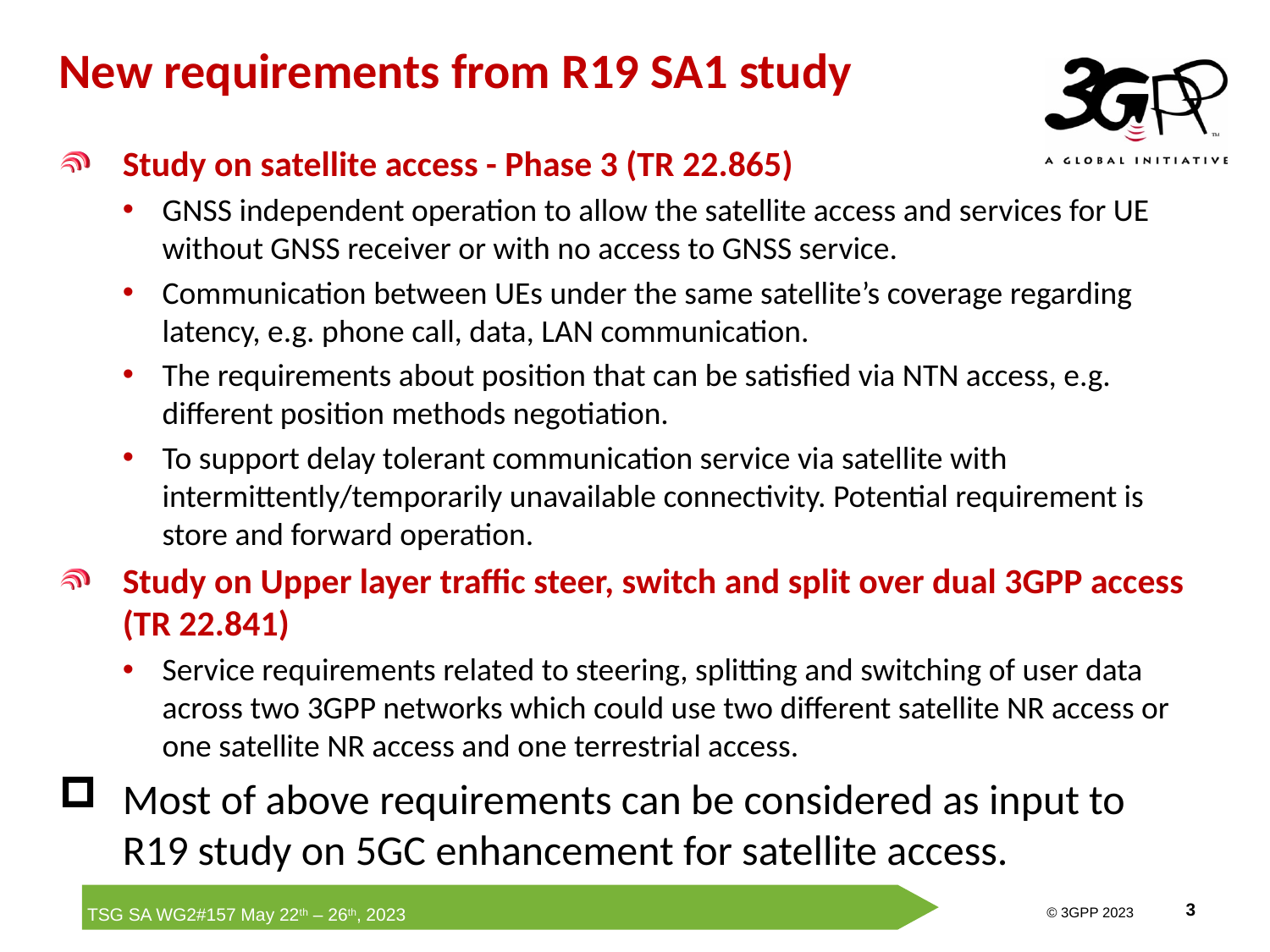

# New requirements from R19 SA1 study
Study on satellite access - Phase 3 (TR 22.865)
GNSS independent operation to allow the satellite access and services for UE without GNSS receiver or with no access to GNSS service.
Communication between UEs under the same satellite’s coverage regarding latency, e.g. phone call, data, LAN communication.
The requirements about position that can be satisfied via NTN access, e.g. different position methods negotiation.
To support delay tolerant communication service via satellite with intermittently/temporarily unavailable connectivity. Potential requirement is store and forward operation.
Study on Upper layer traffic steer, switch and split over dual 3GPP access (TR 22.841)
Service requirements related to steering, splitting and switching of user data across two 3GPP networks which could use two different satellite NR access or one satellite NR access and one terrestrial access.
Most of above requirements can be considered as input to R19 study on 5GC enhancement for satellite access.